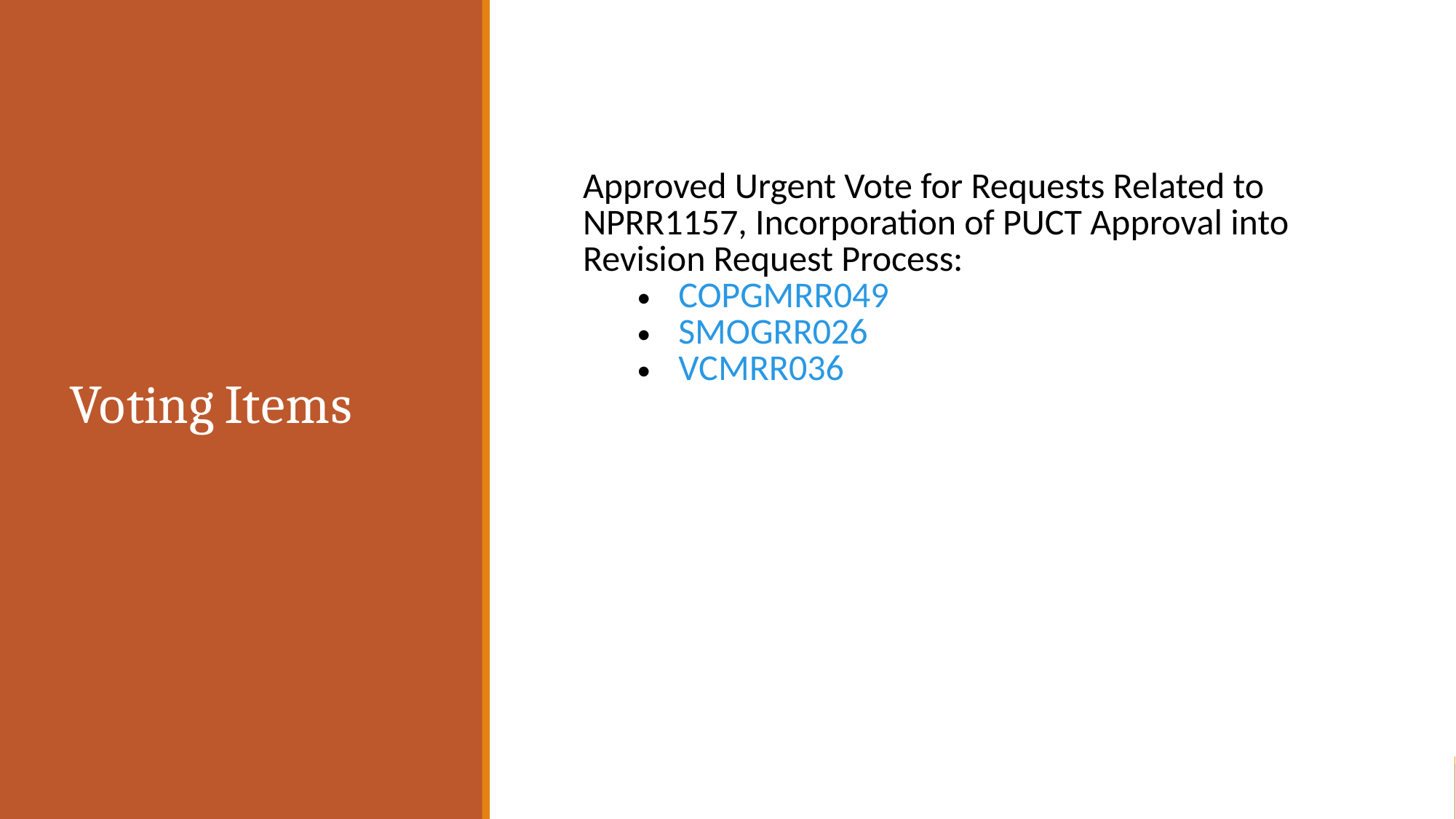

# Voting Items
| Approved Urgent Vote for Requests Related to NPRR1157, Incorporation of PUCT Approval into Revision Request Process: COPGMRR049 SMOGRR026 VCMRR036 |
| --- |